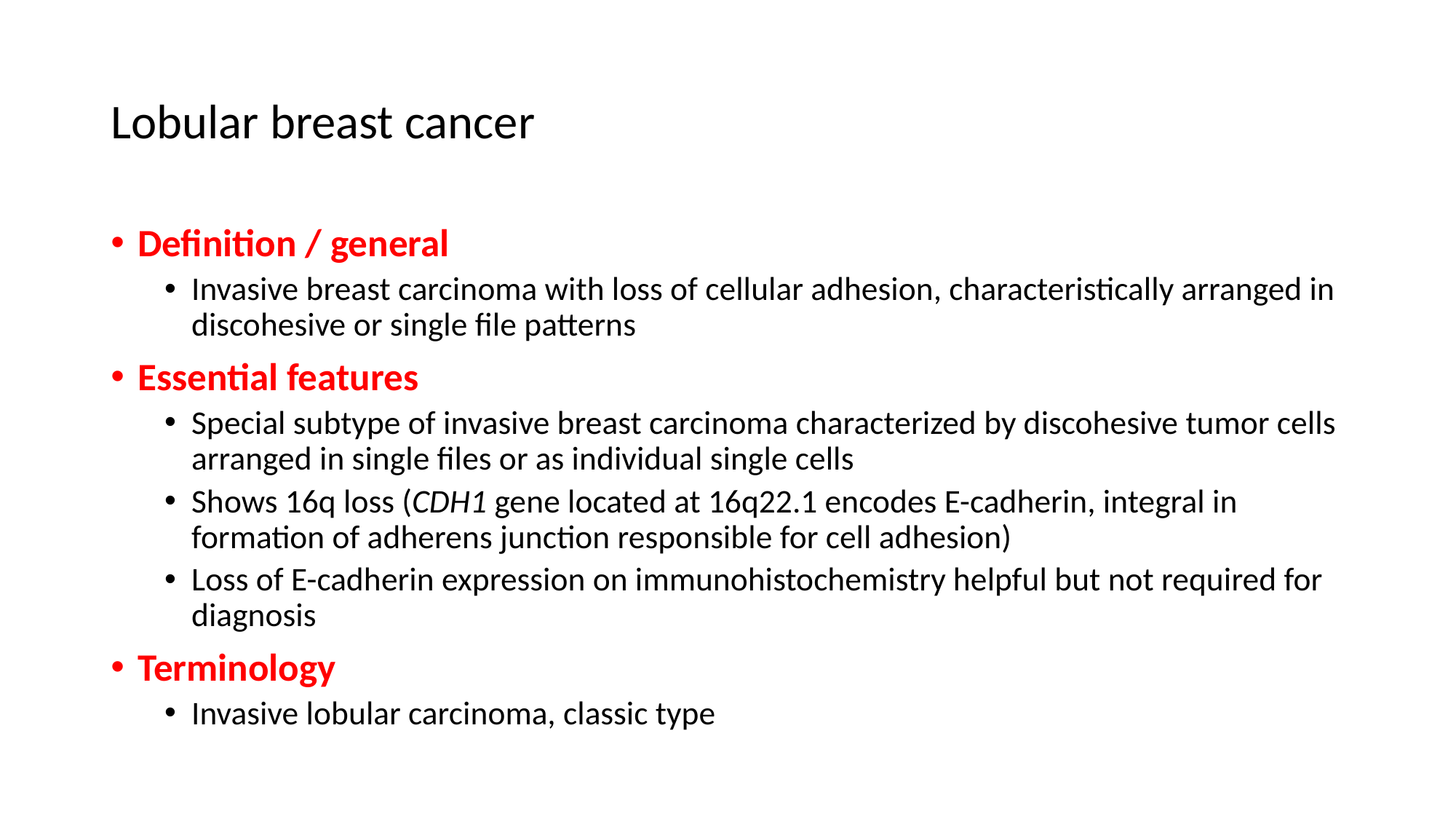

# Lobular breast cancer
Definition / general
Invasive breast carcinoma with loss of cellular adhesion, characteristically arranged in discohesive or single file patterns
Essential features
Special subtype of invasive breast carcinoma characterized by discohesive tumor cells arranged in single files or as individual single cells
Shows 16q loss (CDH1 gene located at 16q22.1 encodes E-cadherin, integral in formation of adherens junction responsible for cell adhesion)
Loss of E-cadherin expression on immunohistochemistry helpful but not required for diagnosis
Terminology
Invasive lobular carcinoma, classic type